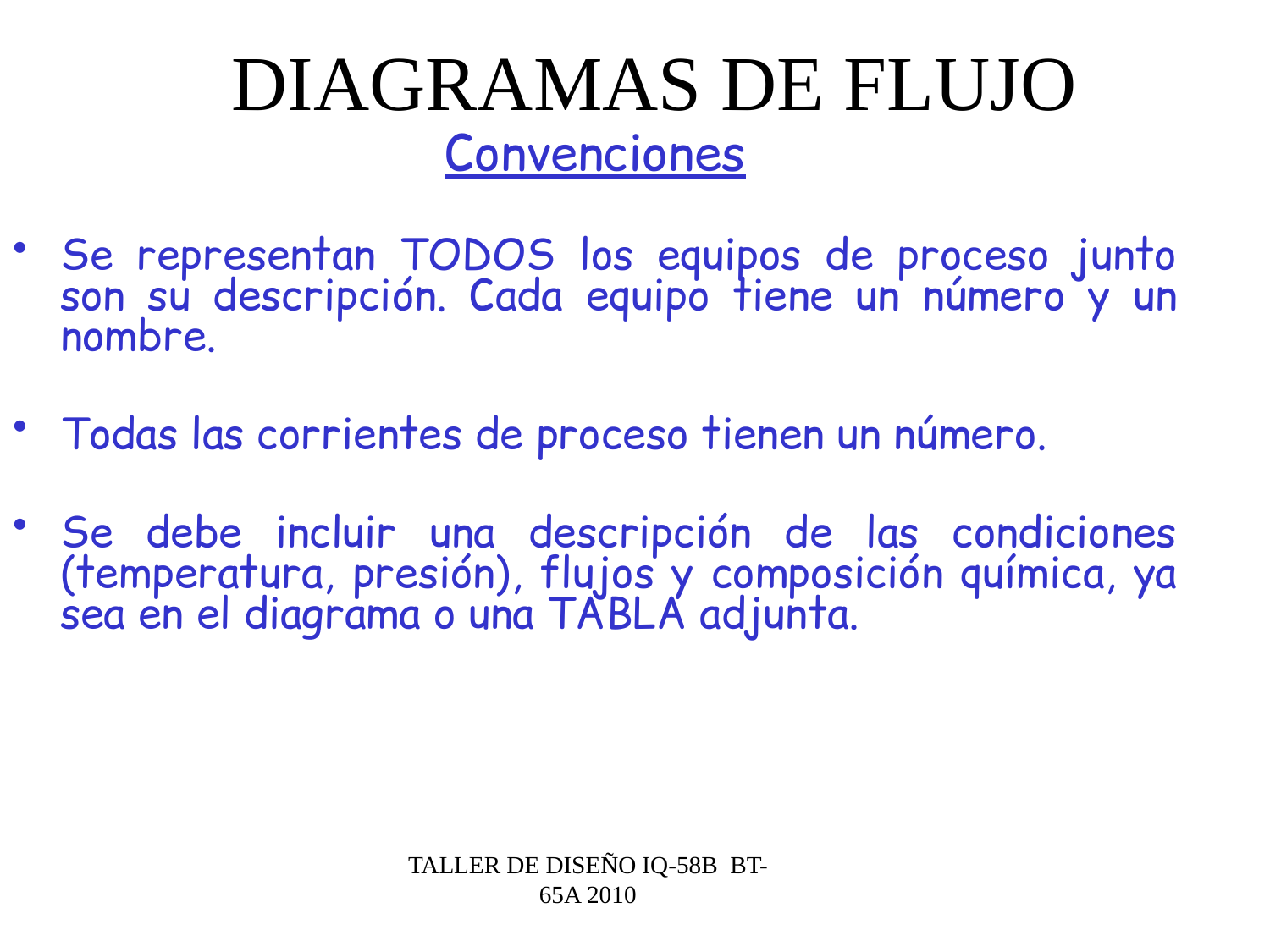

# DIAGRAMAS DE FLUJO
Convenciones

Se representan TODOS los equipos de proceso junto son su descripción. Cada equipo tiene un número y un nombre.

Todas las corrientes de proceso tienen un número.

Se debe incluir una descripción de las condiciones (temperatura, presión), flujos y composición química, ya sea en el diagrama o una TABLA adjunta.

TALLER DE DISEÑO IQ-58B  BT-65A 2010